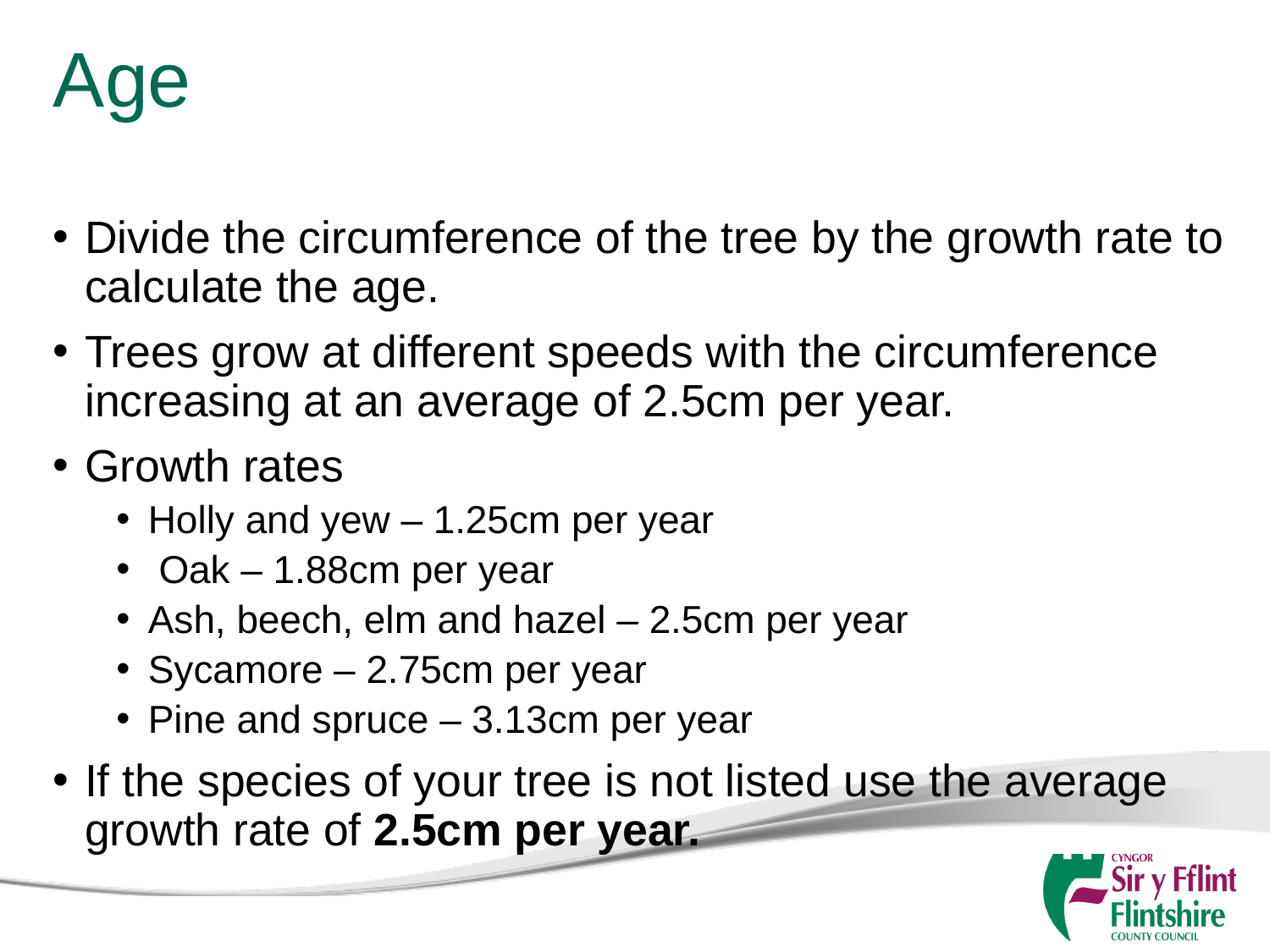

# Age
Divide the circumference of the tree by the growth rate to calculate the age.
Trees grow at different speeds with the circumference increasing at an average of 2.5cm per year.
Growth rates
Holly and yew – 1.25cm per year
 Oak – 1.88cm per year
Ash, beech, elm and hazel – 2.5cm per year
Sycamore – 2.75cm per year
Pine and spruce – 3.13cm per year
If the species of your tree is not listed use the average growth rate of 2.5cm per year.